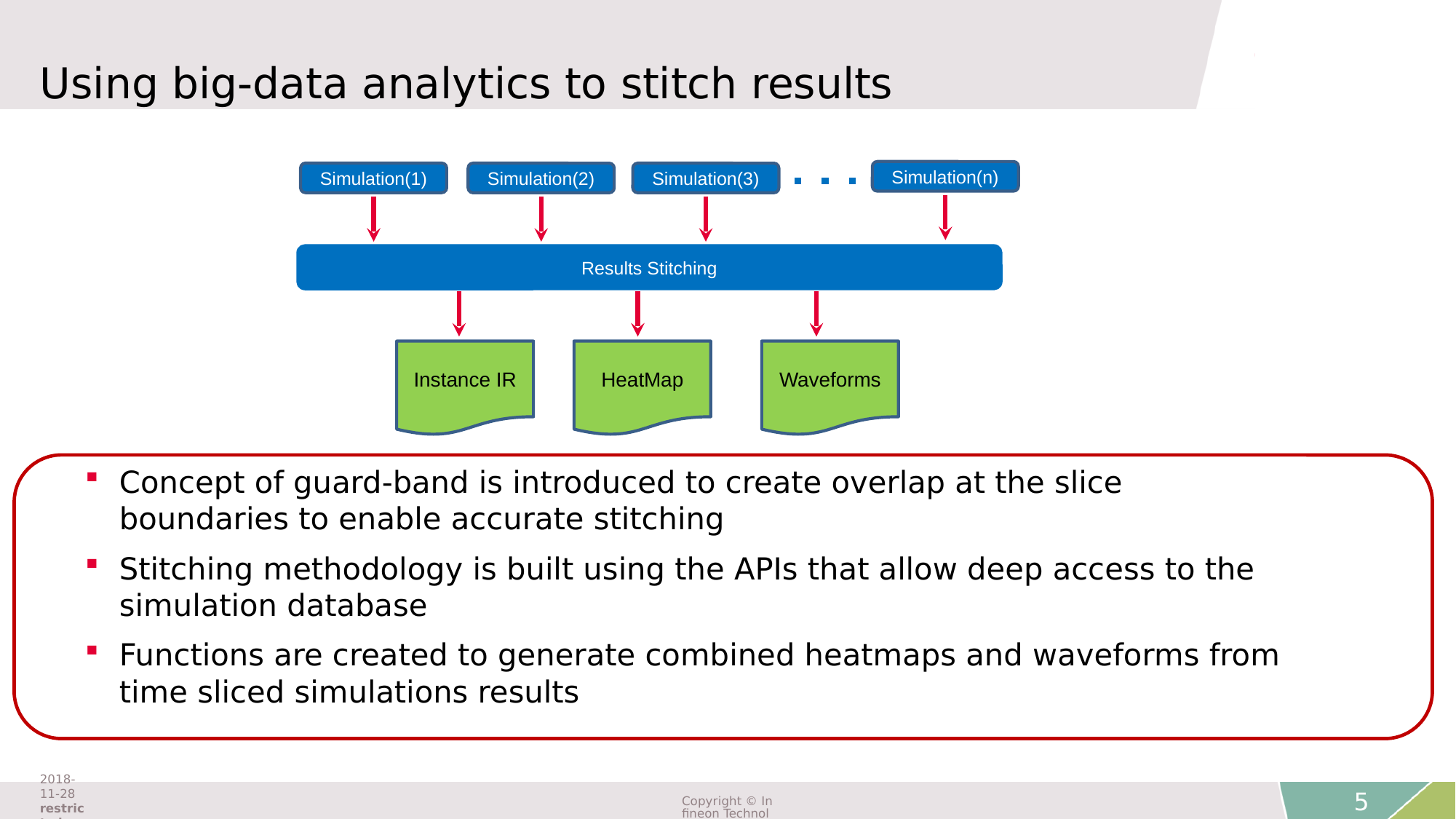

# Using big-data analytics to stitch results
Simulation(n)
Simulation(1)
Simulation(2)
Simulation(3)
Results Stitching
Instance IR
HeatMap
Waveforms

Concept of guard-band is introduced to create overlap at the slice boundaries to enable accurate stitching
Stitching methodology is built using the APIs that allow deep access to the simulation database
Functions are created to generate combined heatmaps and waveforms from time sliced simulations results

2018-11-28   restricted
Copyright © Infineon Technologies AG 2018. All rights reserved.
5